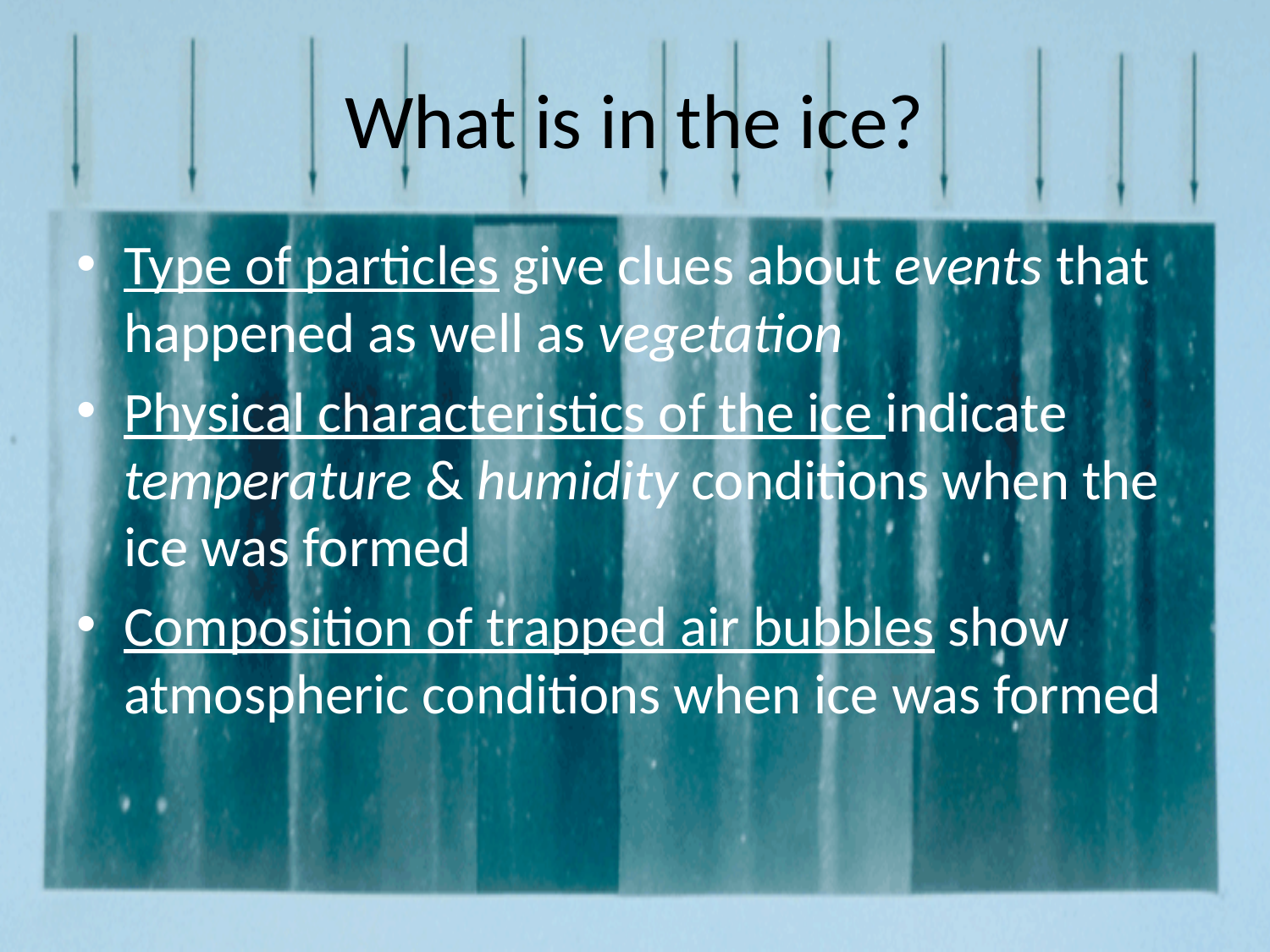

# What is in the ice?
Type of particles give clues about events that happened as well as vegetation
Physical characteristics of the ice indicate temperature & humidity conditions when the ice was formed
Composition of trapped air bubbles show atmospheric conditions when ice was formed